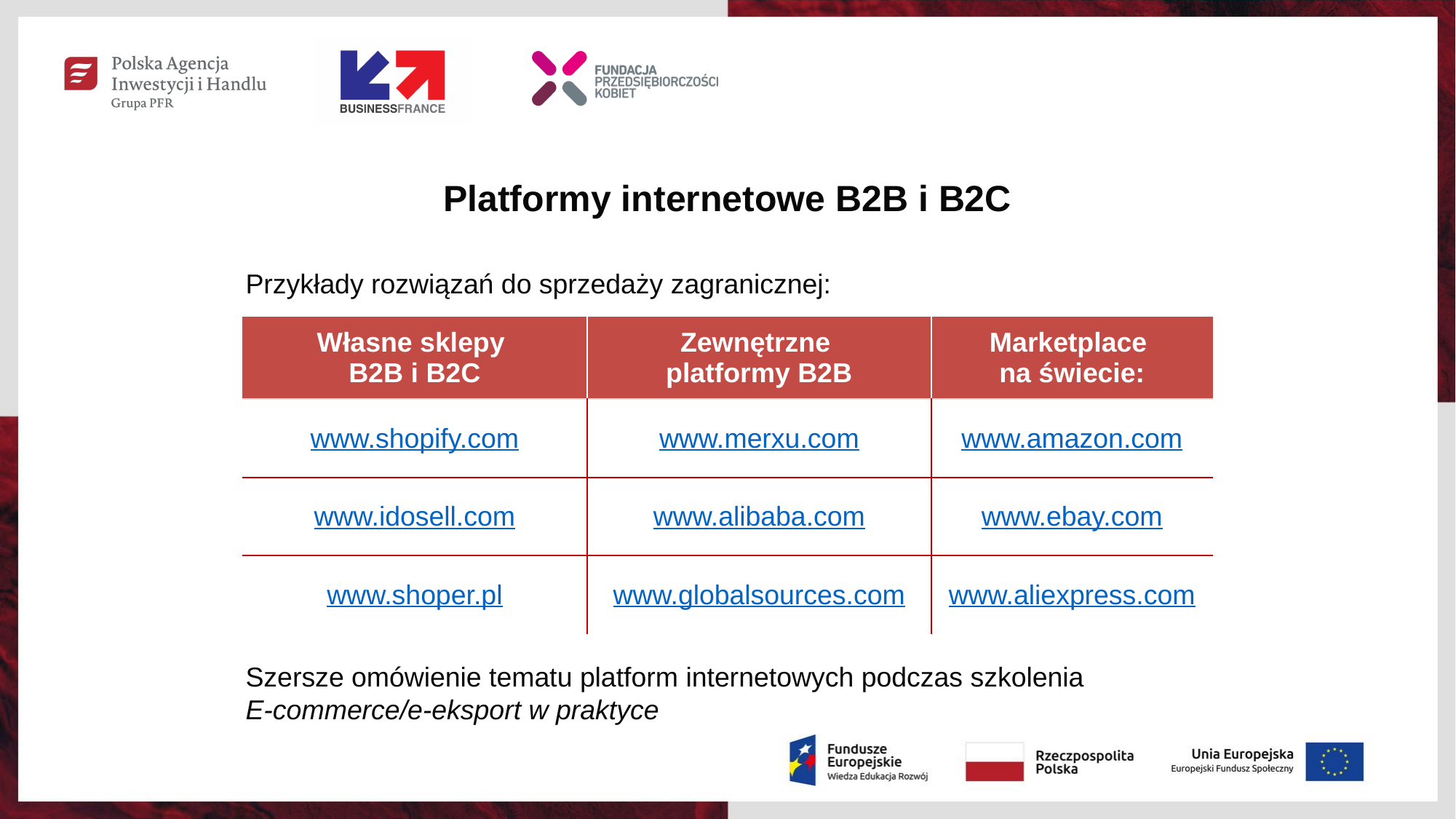

Platformy internetowe B2B i B2C
Przykłady rozwiązań do sprzedaży zagranicznej:

Szersze omówienie tematu platform internetowych podczas szkolenia
E-commerce/e-eksport w praktyce

| Własne sklepy B2B i B2C | Zewnętrzne platformy B2B | Marketplace na świecie: |
| --- | --- | --- |
| www.shopify.com | www.merxu.com | www.amazon.com |
| www.idosell.com | www.alibaba.com | www.ebay.com |
| www.shoper.pl | www.globalsources.com | www.aliexpress.com |